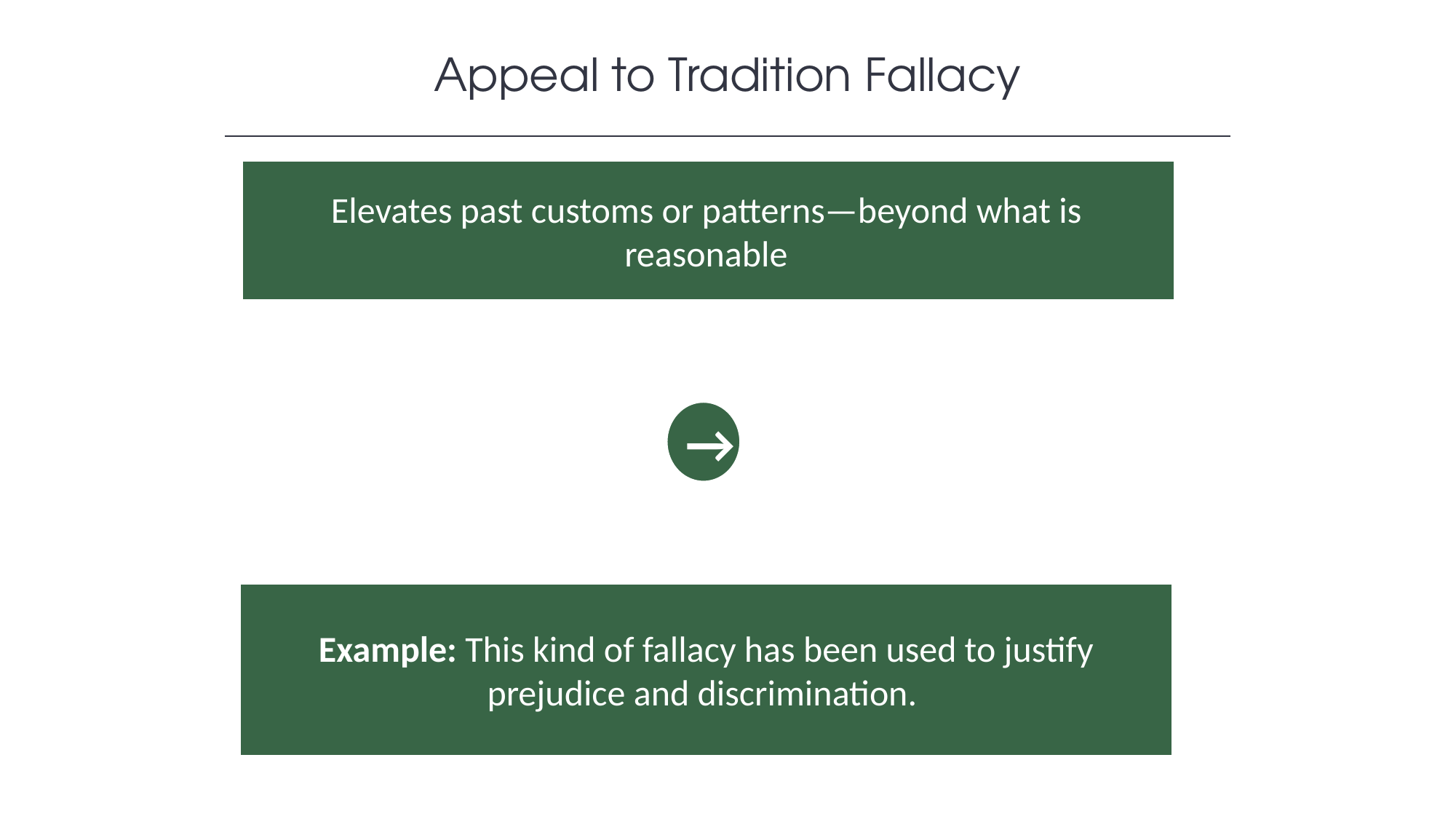

Appeal to Tradition Fallacy
HAWKES LEARNING

Elevates past customs or patterns—beyond what is reasonable

It is right…

because it has always been done that way.
→
Example: This kind of fallacy has been used to justify prejudice and discrimination.